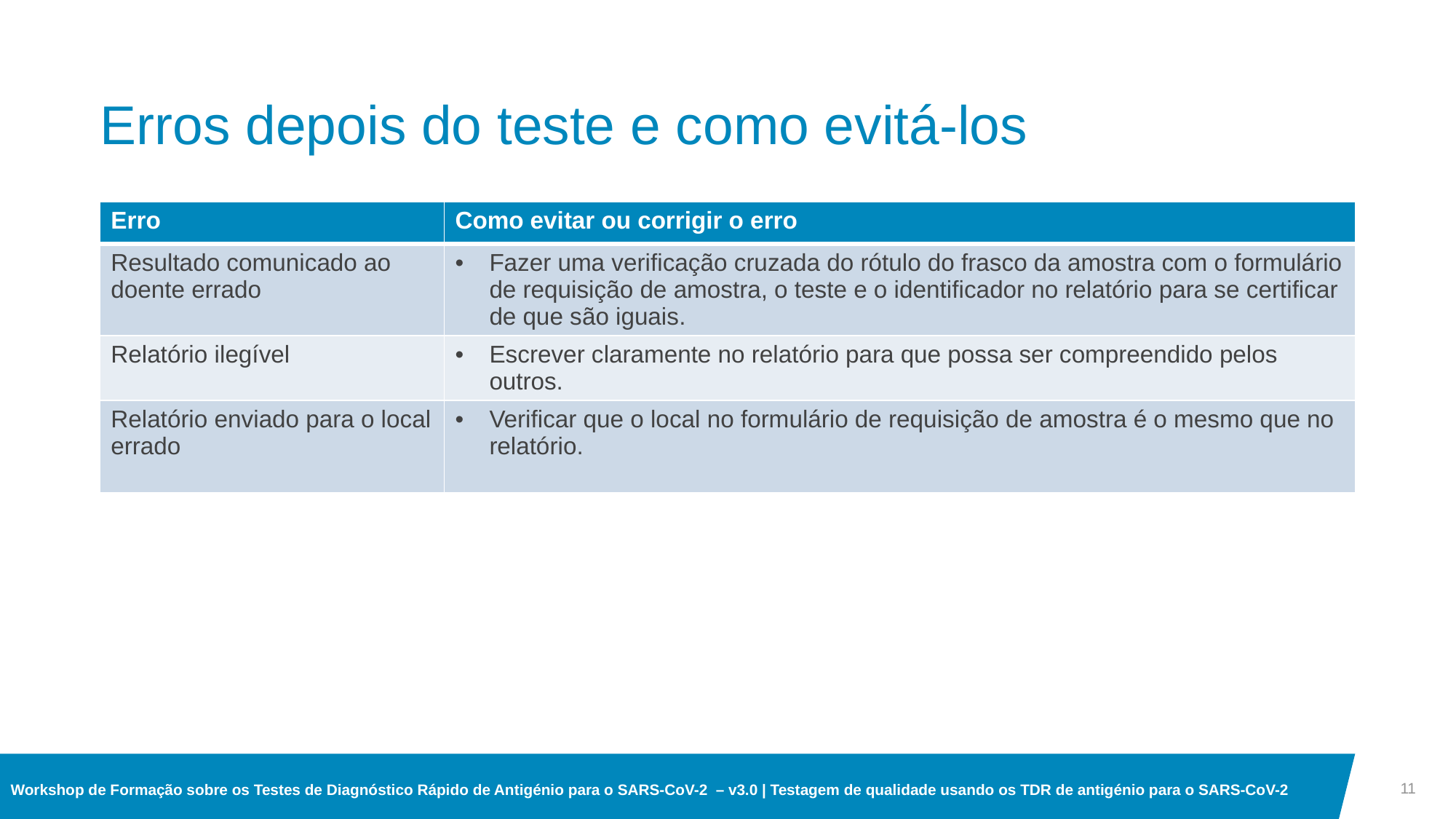

# Erros depois do teste e como evitá-los
| Erro | Como evitar ou corrigir o erro |
| --- | --- |
| Resultado comunicado ao doente errado | Fazer uma verificação cruzada do rótulo do frasco da amostra com o formulário de requisição de amostra, o teste e o identificador no relatório para se certificar de que são iguais. |
| Relatório ilegível | Escrever claramente no relatório para que possa ser compreendido pelos outros. |
| Relatório enviado para o local errado | Verificar que o local no formulário de requisição de amostra é o mesmo que no relatório. |
11
Workshop de Formação sobre os Testes de Diagnóstico Rápido de Antigénio para o SARS-CoV-2  – v3.0 | Testagem de qualidade usando os TDR de antigénio para o SARS-CoV-2